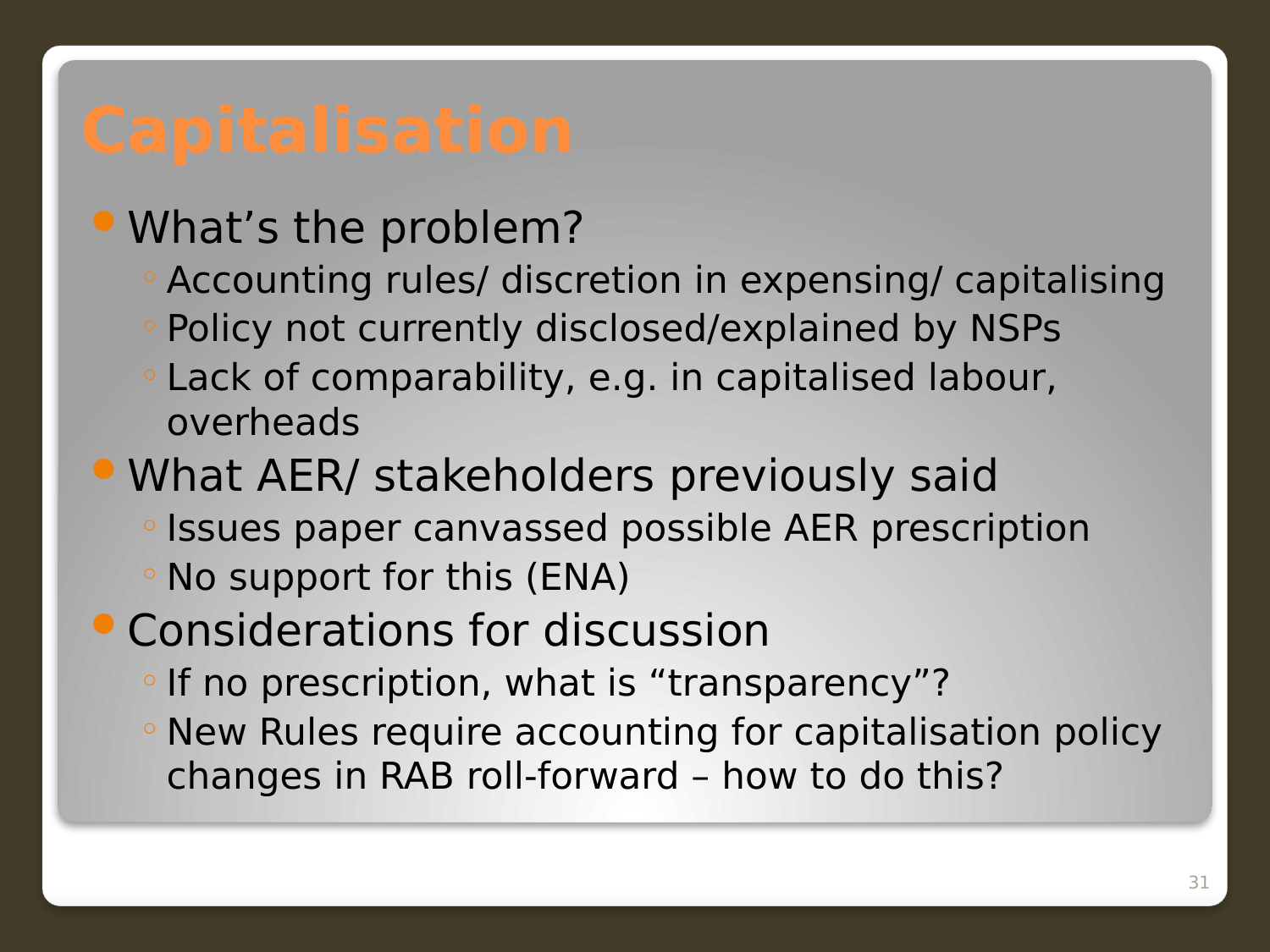

# Capitalisation
What’s the problem?
Accounting rules/ discretion in expensing/ capitalising
Policy not currently disclosed/explained by NSPs
Lack of comparability, e.g. in capitalised labour, overheads
What AER/ stakeholders previously said
Issues paper canvassed possible AER prescription
No support for this (ENA)
Considerations for discussion
If no prescription, what is “transparency”?
New Rules require accounting for capitalisation policy changes in RAB roll-forward – how to do this?
31